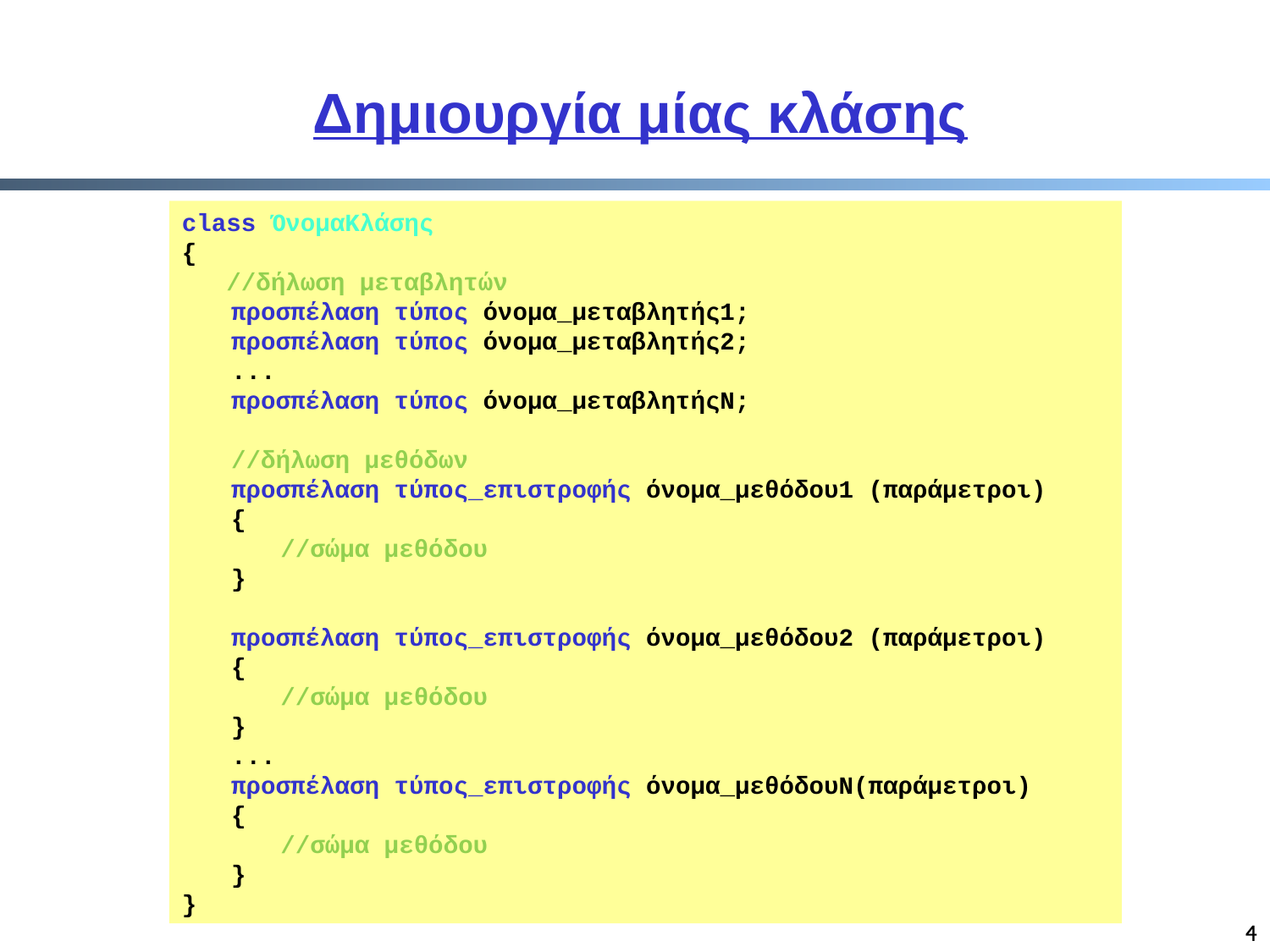

# Δημιουργία μίας κλάσης
class ΌνομαΚλάσης
{
   //δήλωση μεταβλητών
	προσπέλαση τύπος όνομα_μεταβλητής1;
	προσπέλαση τύπος όνομα_μεταβλητής2;
	...
	προσπέλαση τύπος όνομα_μεταβλητήςΝ;

	//δήλωση μεθόδων
	προσπέλαση τύπος_επιστροφής όνομα_μεθόδου1 (παράμετροι)
	{
		//σώμα μεθόδου
	}

	προσπέλαση τύπος_επιστροφής όνομα_μεθόδου2 (παράμετροι)
	{
		//σώμα μεθόδου
	}
	...
	προσπέλαση τύπος_επιστροφής όνομα_μεθόδουΝ(παράμετροι)
	{
		//σώμα μεθόδου
	}
}
4